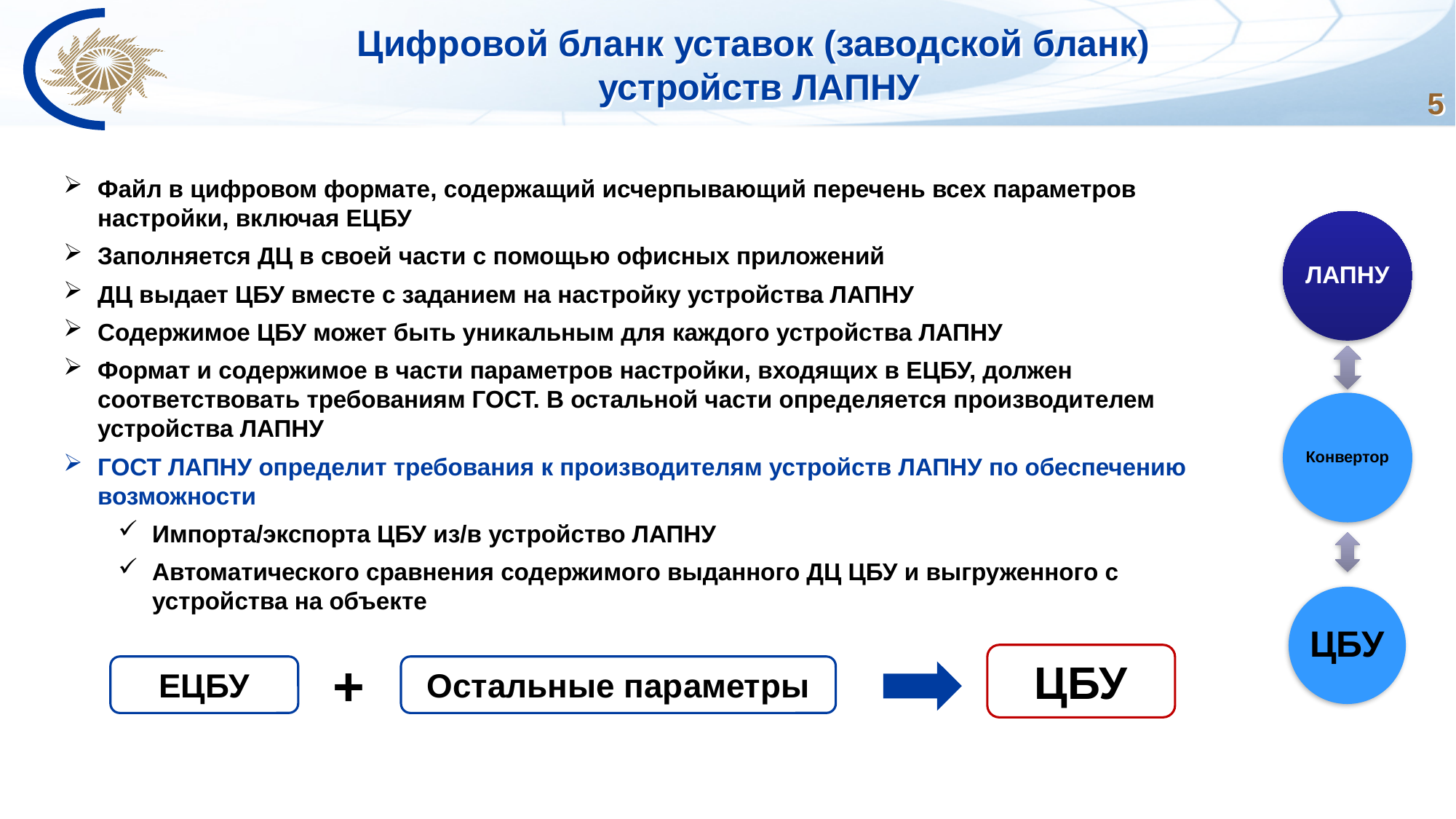

# Цифровой бланк уставок (заводской бланк) устройств ЛАПНУ
5
Файл в цифровом формате, содержащий исчерпывающий перечень всех параметров настройки, включая ЕЦБУ
Заполняется ДЦ в своей части с помощью офисных приложений
ДЦ выдает ЦБУ вместе с заданием на настройку устройства ЛАПНУ
Содержимое ЦБУ может быть уникальным для каждого устройства ЛАПНУ
Формат и содержимое в части параметров настройки, входящих в ЕЦБУ, должен соответствовать требованиям ГОСТ. В остальной части определяется производителем устройства ЛАПНУ
ГОСТ ЛАПНУ определит требования к производителям устройств ЛАПНУ по обеспечению возможности
Импорта/экспорта ЦБУ из/в устройство ЛАПНУ
Автоматического сравнения содержимого выданного ДЦ ЦБУ и выгруженного с устройства на объекте
Конвертор

ЛАПНУ

ЦБУ
ЦБУ
+
ЕЦБУ
Остальные параметры